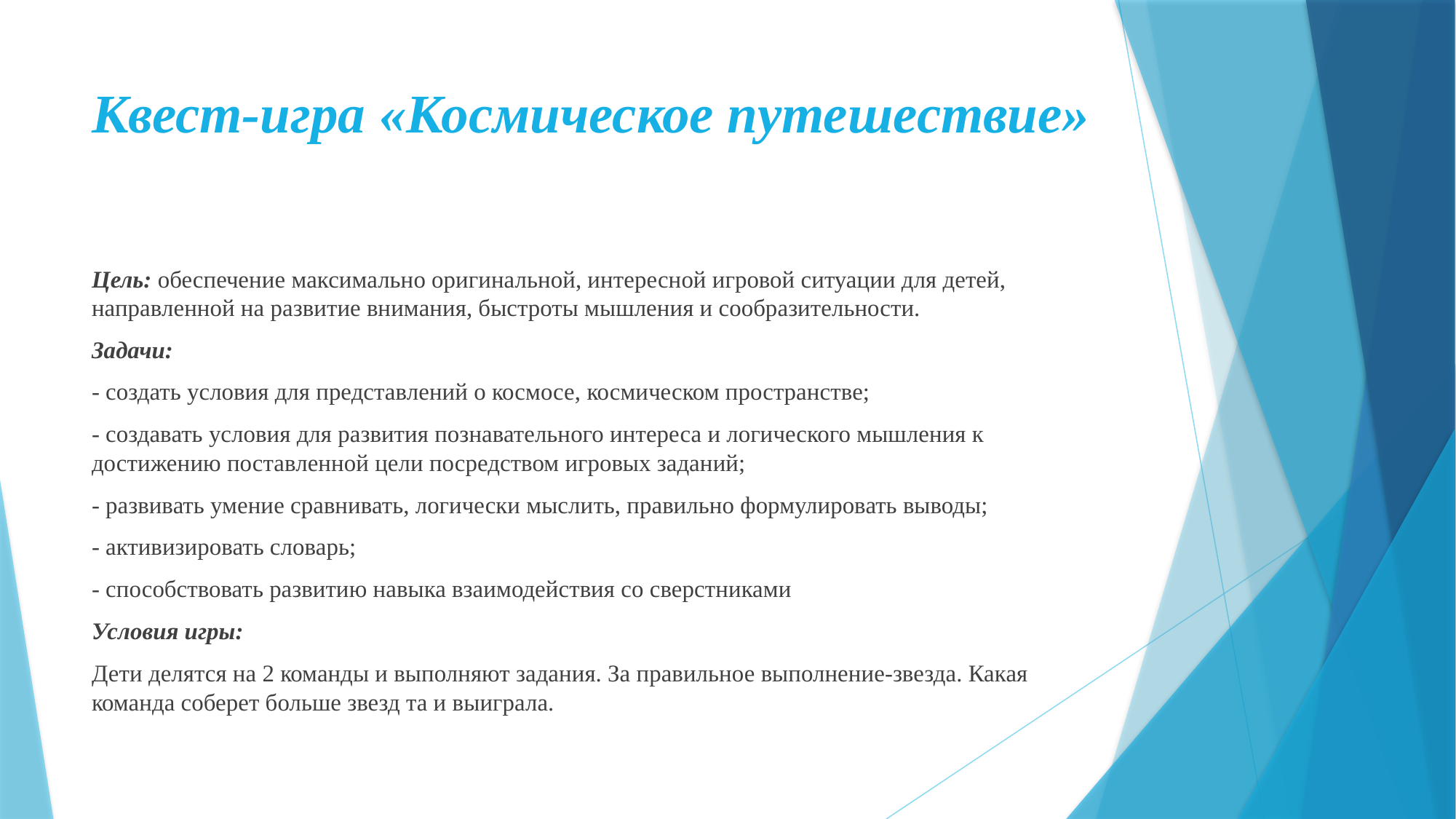

# Квест-игра «Космическое путешествие»
Цель: обеспечение максимально оригинальной, интересной игровой ситуации для детей, направленной на развитие внимания, быстроты мышления и сообразительности.
Задачи:
- создать условия для представлений о космосе, космическом пространстве;
- создавать условия для развития познавательного интереса и логического мышления к достижению поставленной цели посредством игровых заданий;
- развивать умение сравнивать, логически мыслить, правильно формулировать выводы;
- активизировать словарь;
- способствовать развитию навыка взаимодействия со сверстниками
Условия игры:
Дети делятся на 2 команды и выполняют задания. За правильное выполнение-звезда. Какая команда соберет больше звезд та и выиграла.